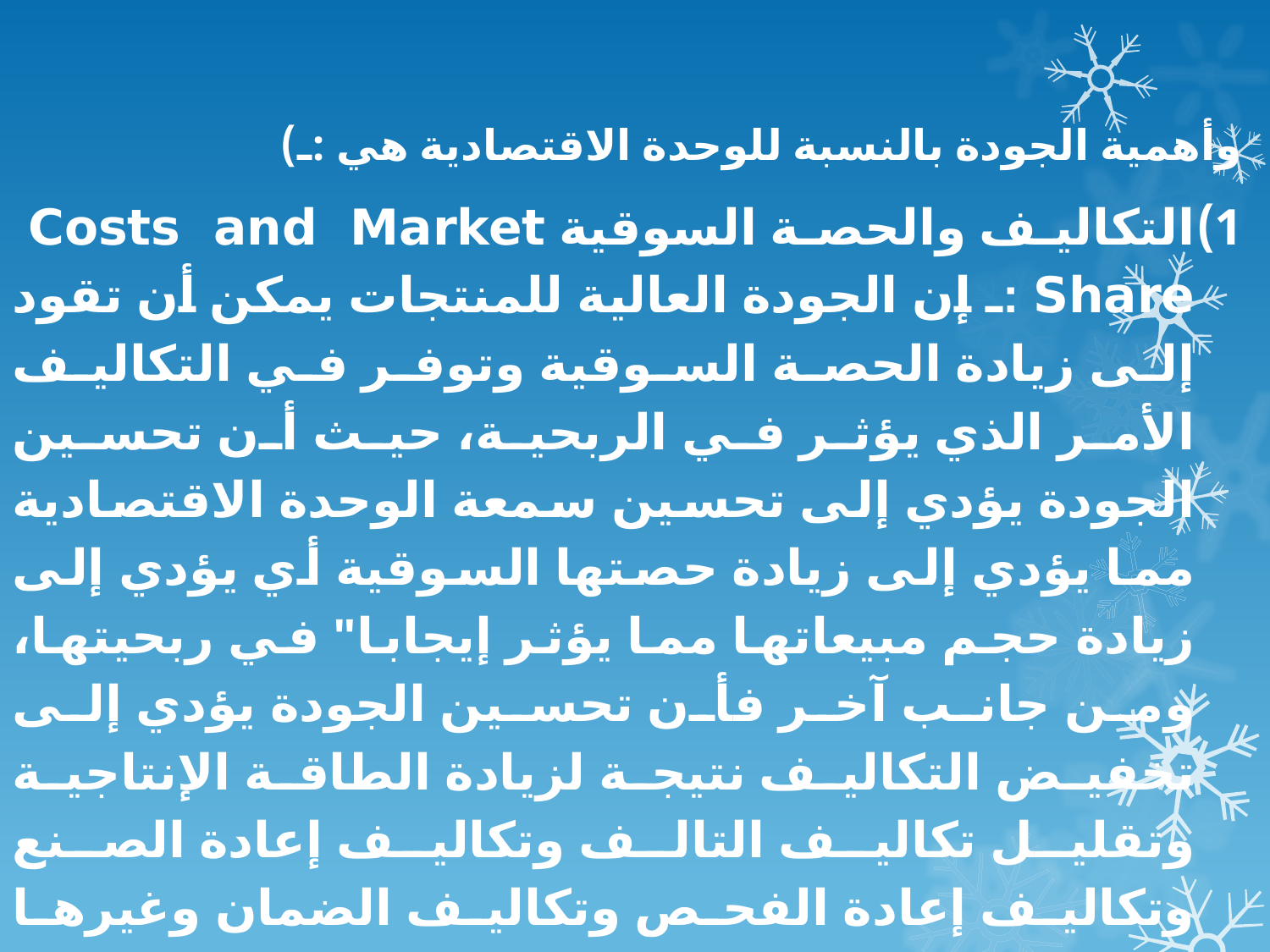

وأهمية الجودة بالنسبة للوحدة الاقتصادية هي :ـ)
التكاليف والحصة السوقية Costs and Market Share :ـ إن الجودة العالية للمنتجات يمكن أن تقود إلى زيادة الحصة السوقية وتوفر في التكاليف الأمر الذي يؤثر في الربحية، حيث أن تحسين الجودة يؤدي إلى تحسين سمعة الوحدة الاقتصادية مما يؤدي إلى زيادة حصتها السوقية أي يؤدي إلى زيادة حجم مبيعاتها مما يؤثر إيجابا" في ربحيتها، ومن جانب آخر فأن تحسين الجودة يؤدي إلى تخفيض التكاليف نتيجة لزيادة الطاقة الإنتاجية وتقليل تكاليف التالف وتكاليف إعادة الصنع وتكاليف إعادة الفحص وتكاليف الضمان وغيرها من التكاليف .